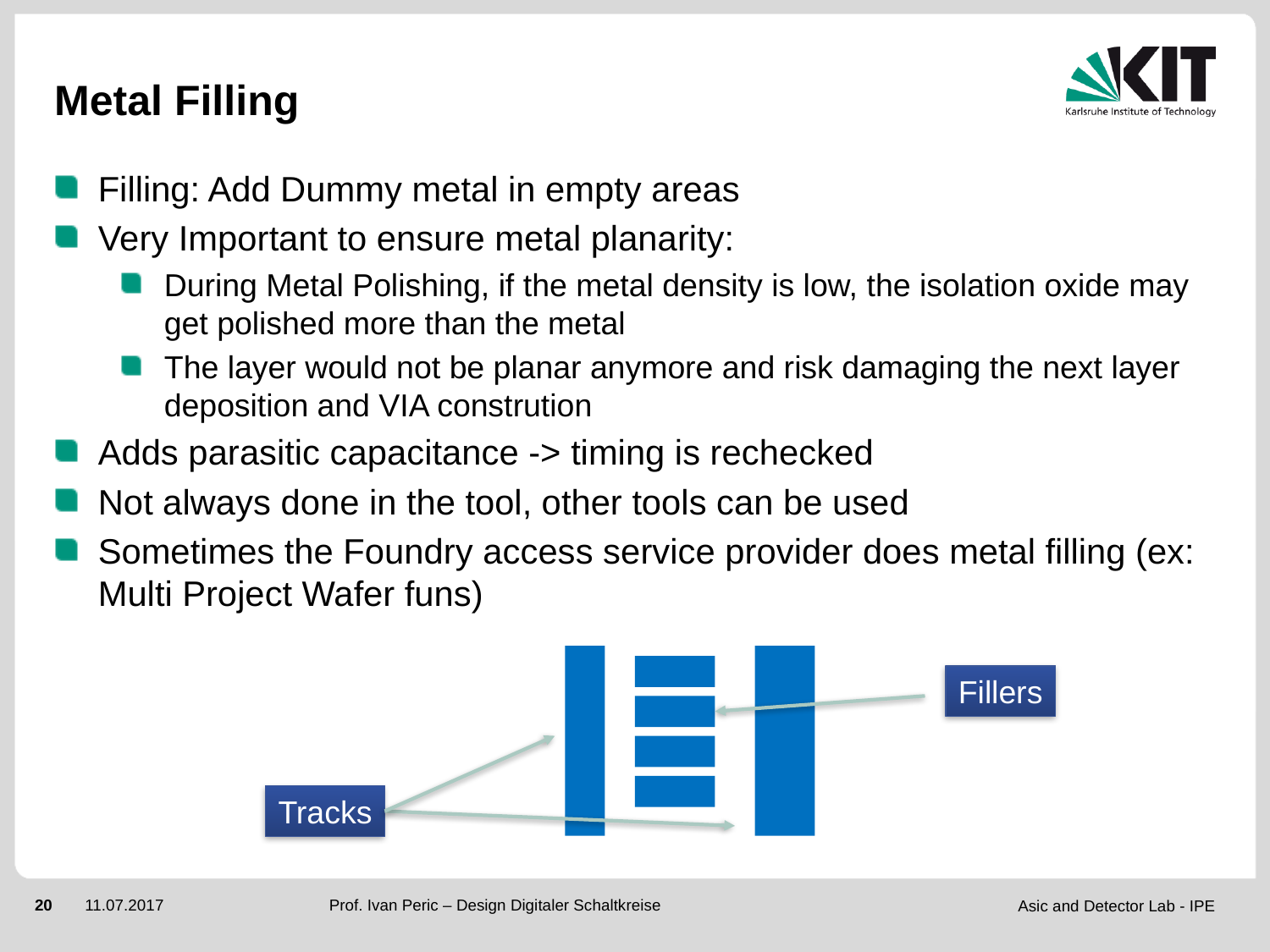

# Metal Filling
Filling: Add Dummy metal in empty areas
Very Important to ensure metal planarity:
During Metal Polishing, if the metal density is low, the isolation oxide may get polished more than the metal
The layer would not be planar anymore and risk damaging the next layer deposition and VIA constrution
Adds parasitic capacitance -> timing is rechecked
Not always done in the tool, other tools can be used
Sometimes the Foundry access service provider does metal filling (ex: Multi Project Wafer funs)

Fillers

Tracks